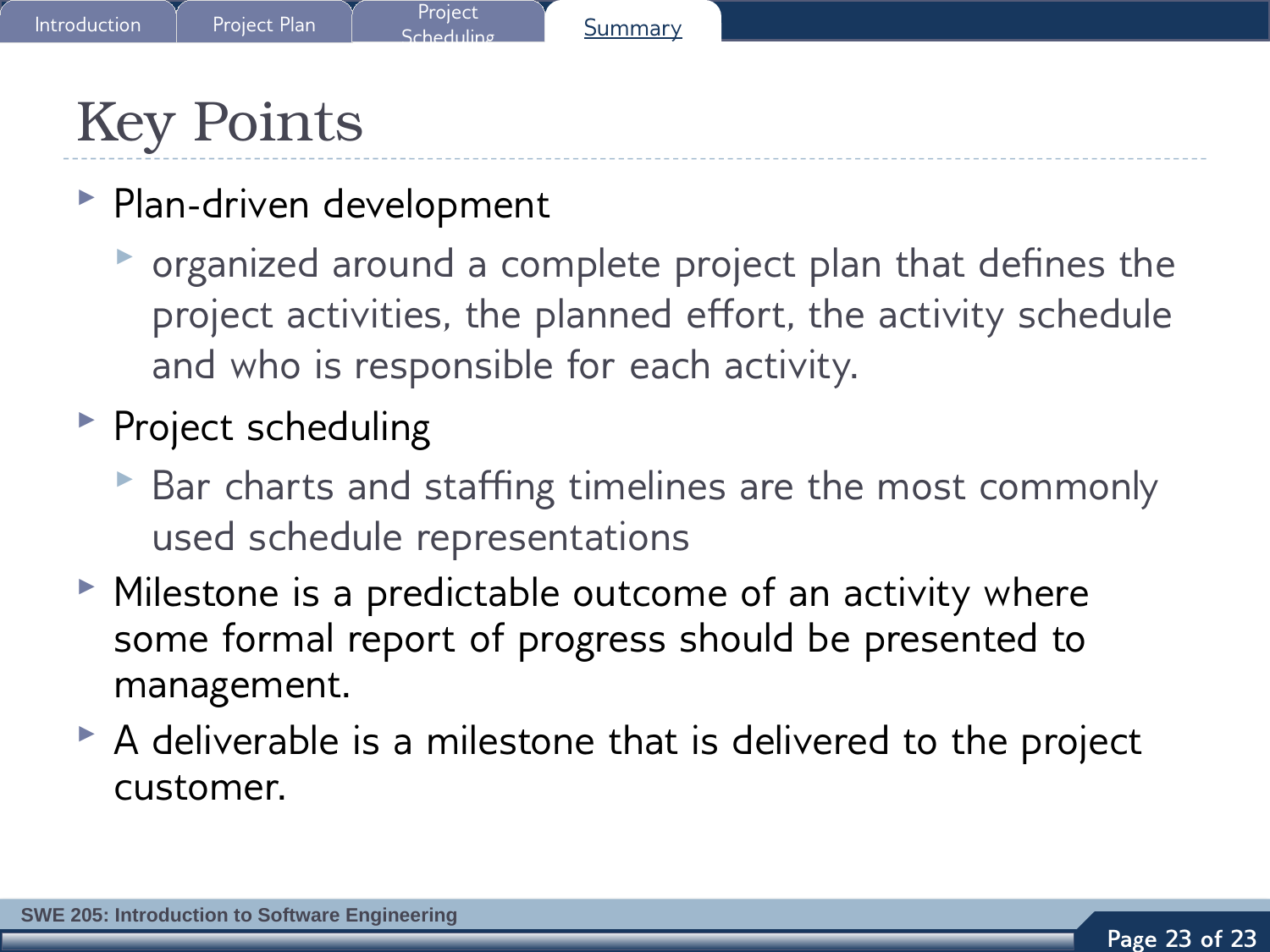

Introduction
Project Plan
Project Scheduling
Summary
# Key Points
Plan-driven development
organized around a complete project plan that defines the project activities, the planned effort, the activity schedule and who is responsible for each activity.
Project scheduling
Bar charts and staffing timelines are the most commonly used schedule representations
Milestone is a predictable outcome of an activity where some formal report of progress should be presented to management.
A deliverable is a milestone that is delivered to the project customer.

23
Page 23 of 23